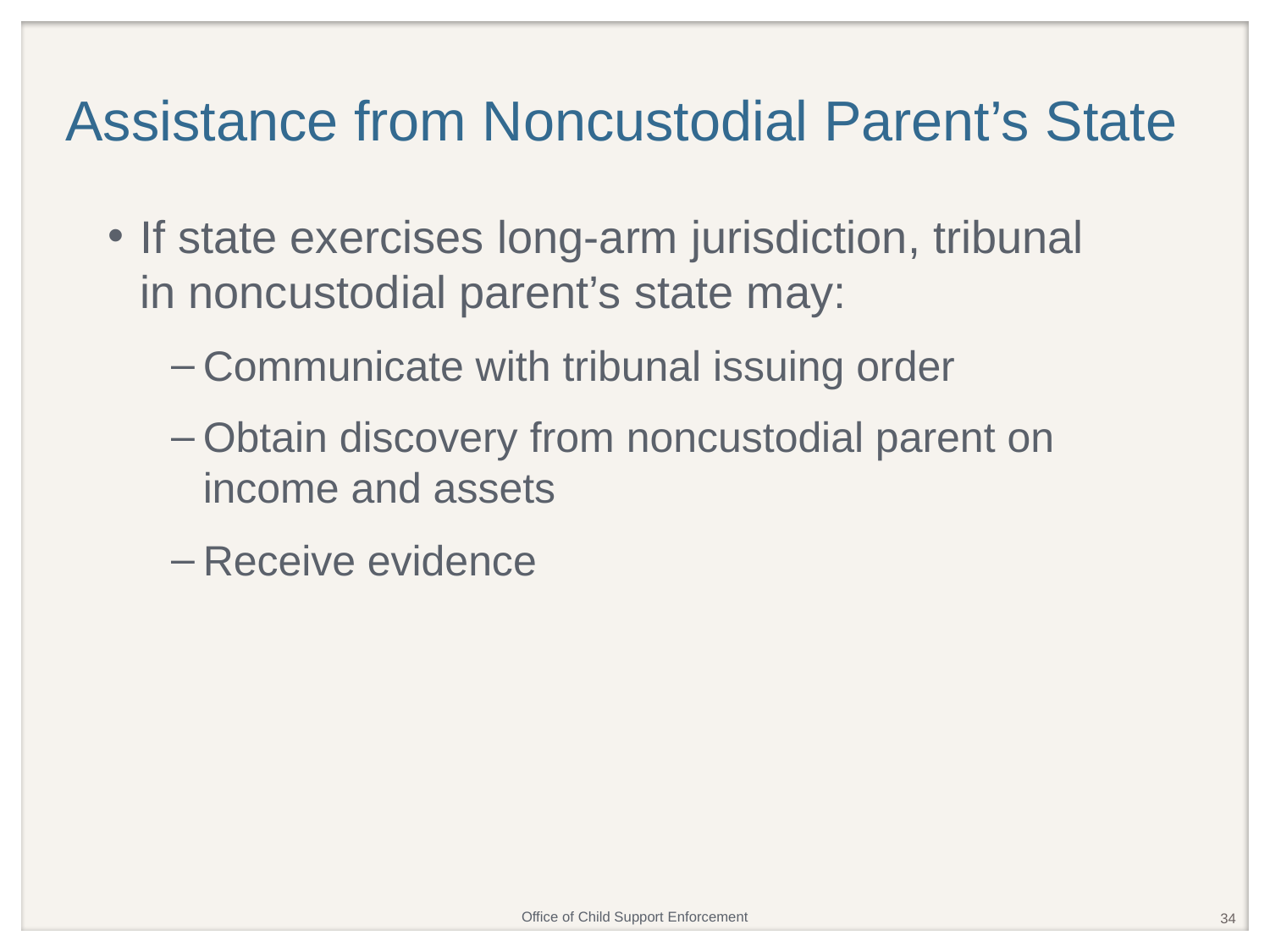

# Assistance from Noncustodial Parent’s State
If state exercises long-arm jurisdiction, tribunal in noncustodial parent’s state may:
Communicate with tribunal issuing order
Obtain discovery from noncustodial parent on income and assets
Receive evidence
34